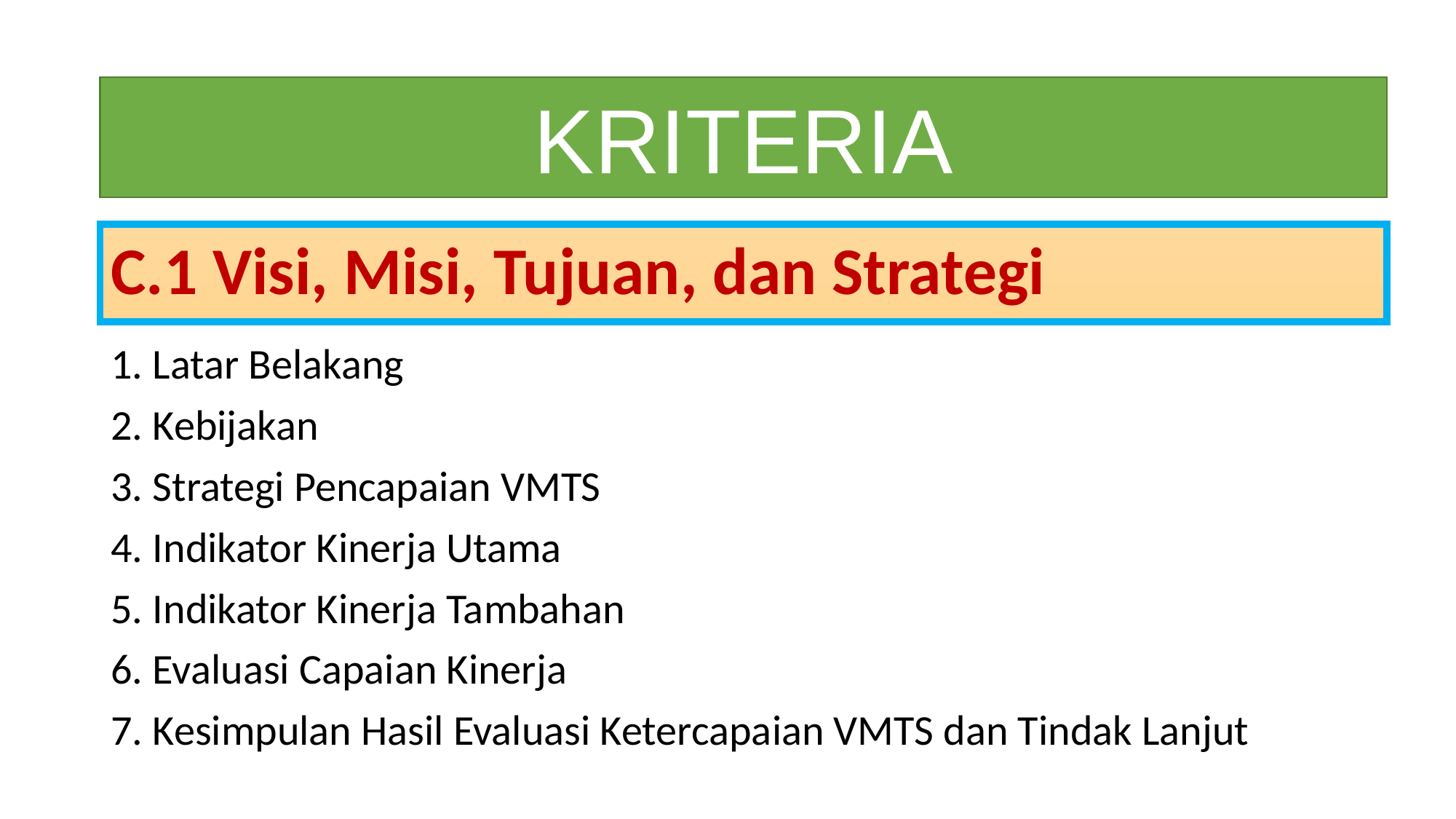

KRITERIA
# C.1 Visi, Misi, Tujuan, dan Strategi
1. Latar Belakang
2. Kebijakan
3. Strategi Pencapaian VMTS
4. Indikator Kinerja Utama
5. Indikator Kinerja Tambahan
6. Evaluasi Capaian Kinerja
7. Kesimpulan Hasil Evaluasi Ketercapaian VMTS dan Tindak Lanjut